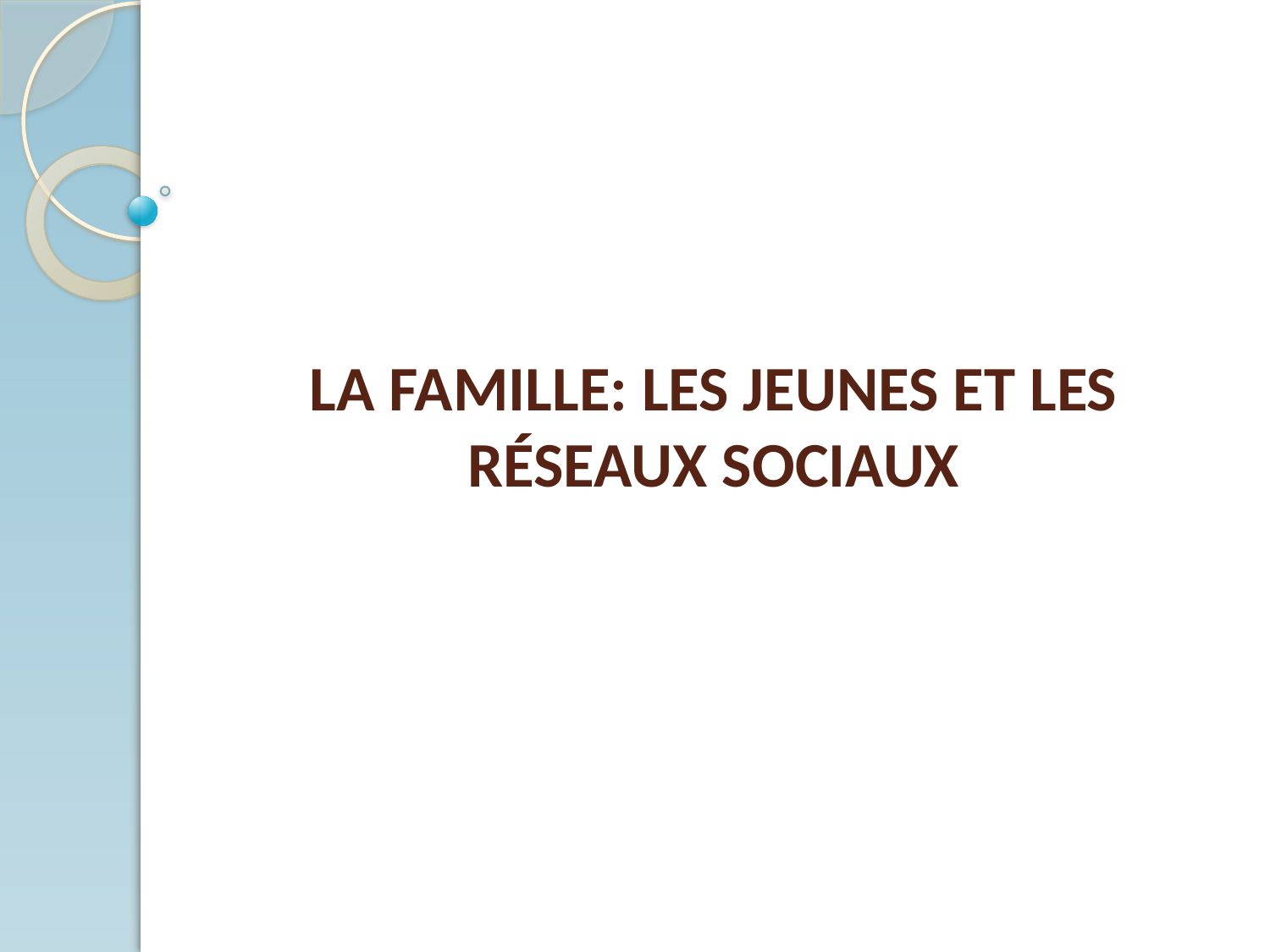

# LA FAMILLE: LES JEUNES ET LES RÉSEAUX SOCIAUX